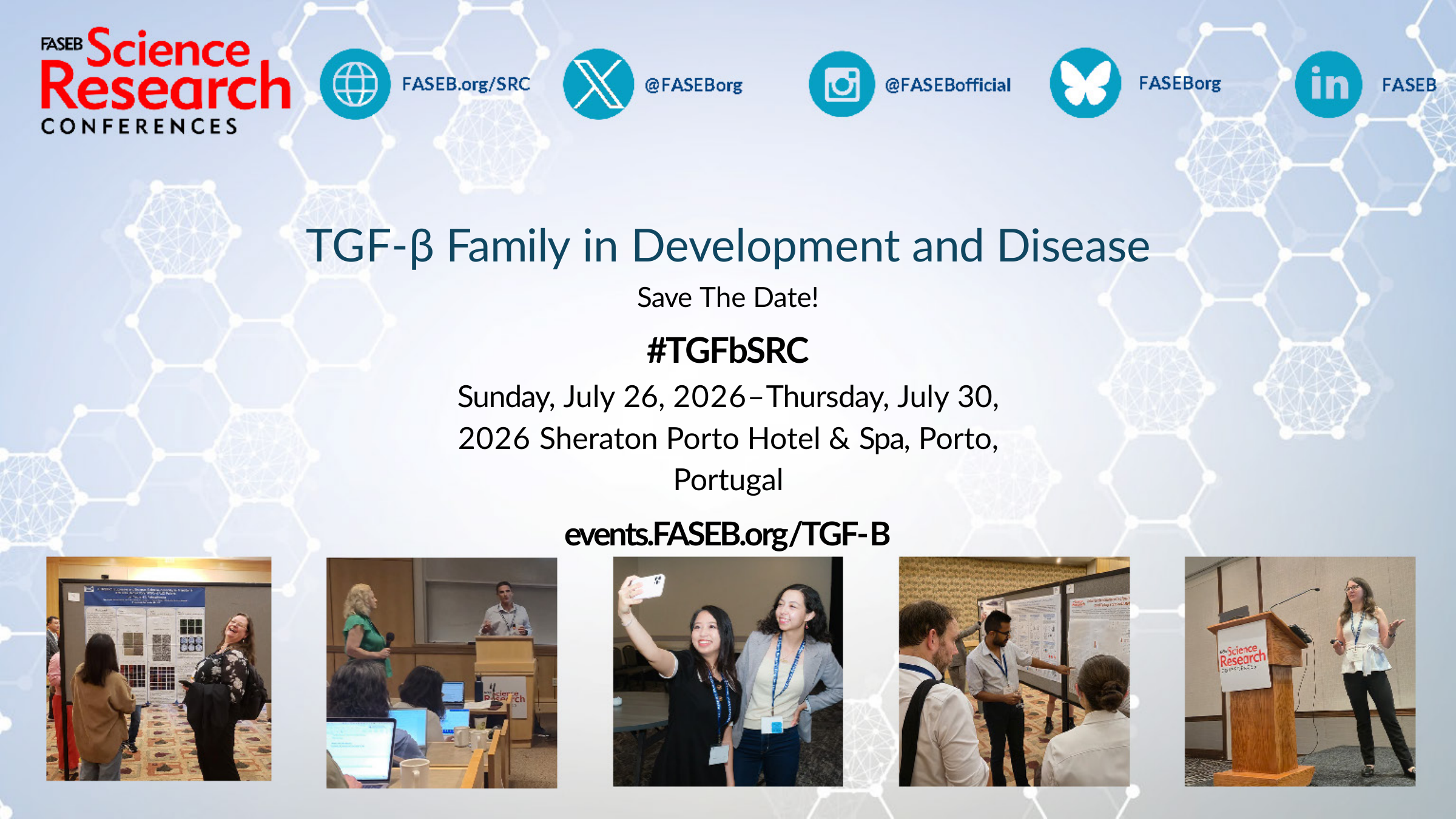

# TGF-β Family in Development and Disease
Save The Date!
#TGFbSRC
Sunday, July 26, 2026–Thursday, July 30, 2026 Sheraton Porto Hotel & Spa, Porto, Portugal
events.FASEB.org/TGF-B